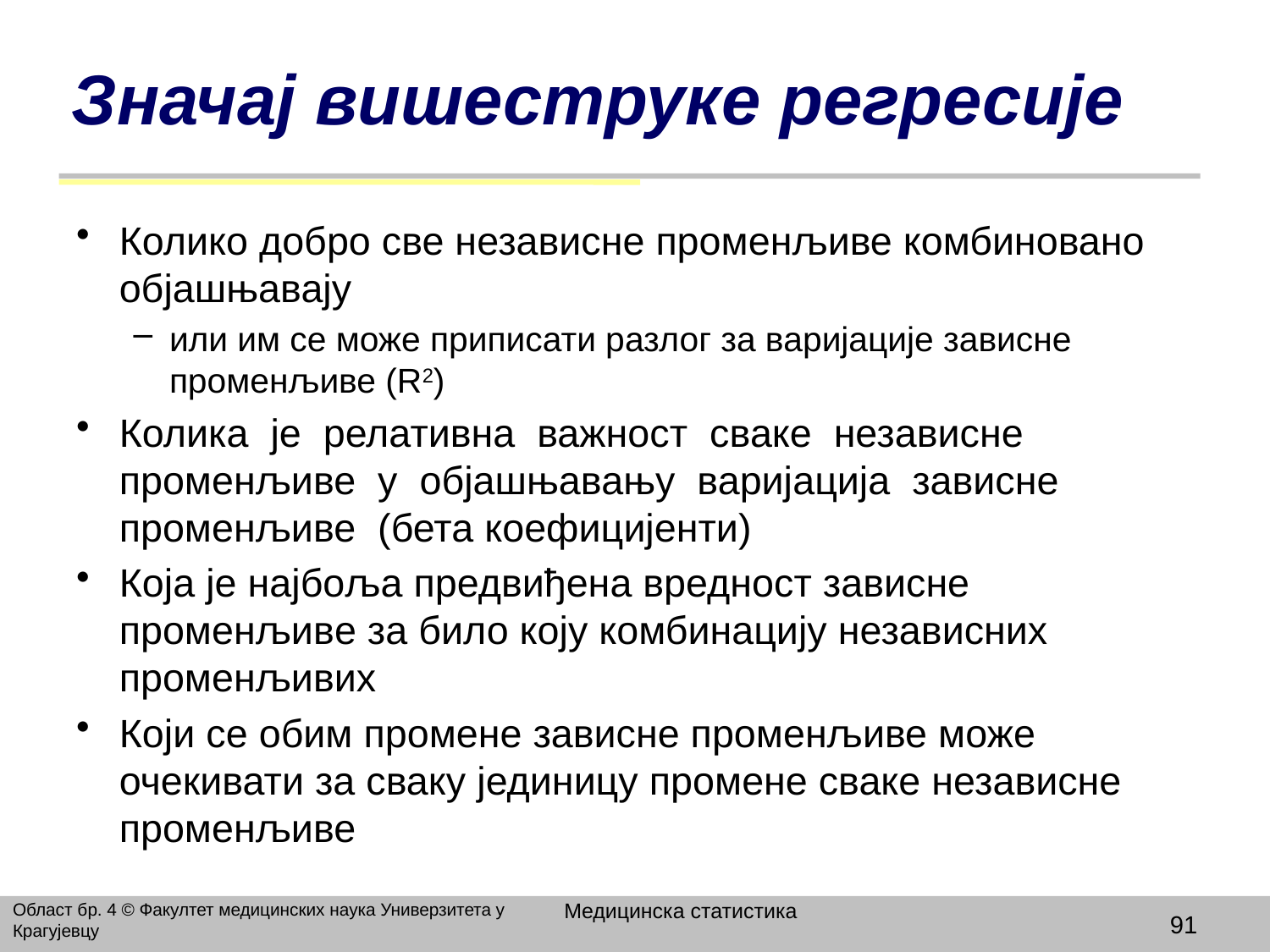

# Значај вишеструке регресије
Колико добро све независне променљиве комбиновано објашњавају
или им се може приписати разлог за варијације зависне променљиве (R2)
Колика  је  релативна  важност  сваке  независне  променљиве  у  објашњавању  варијација  зависне  променљиве  (бета коефицијенти)
Која је најбоља предвиђена вредност зависне променљиве за било коју комбинацију независних променљивих
Који се обим промене зависне променљиве може очекивати за сваку јединицу промене сваке независне променљиве

Медицинска статистика
Област бр. 4 © Факултет медицинских наука Универзитета у Крагујевцу
91